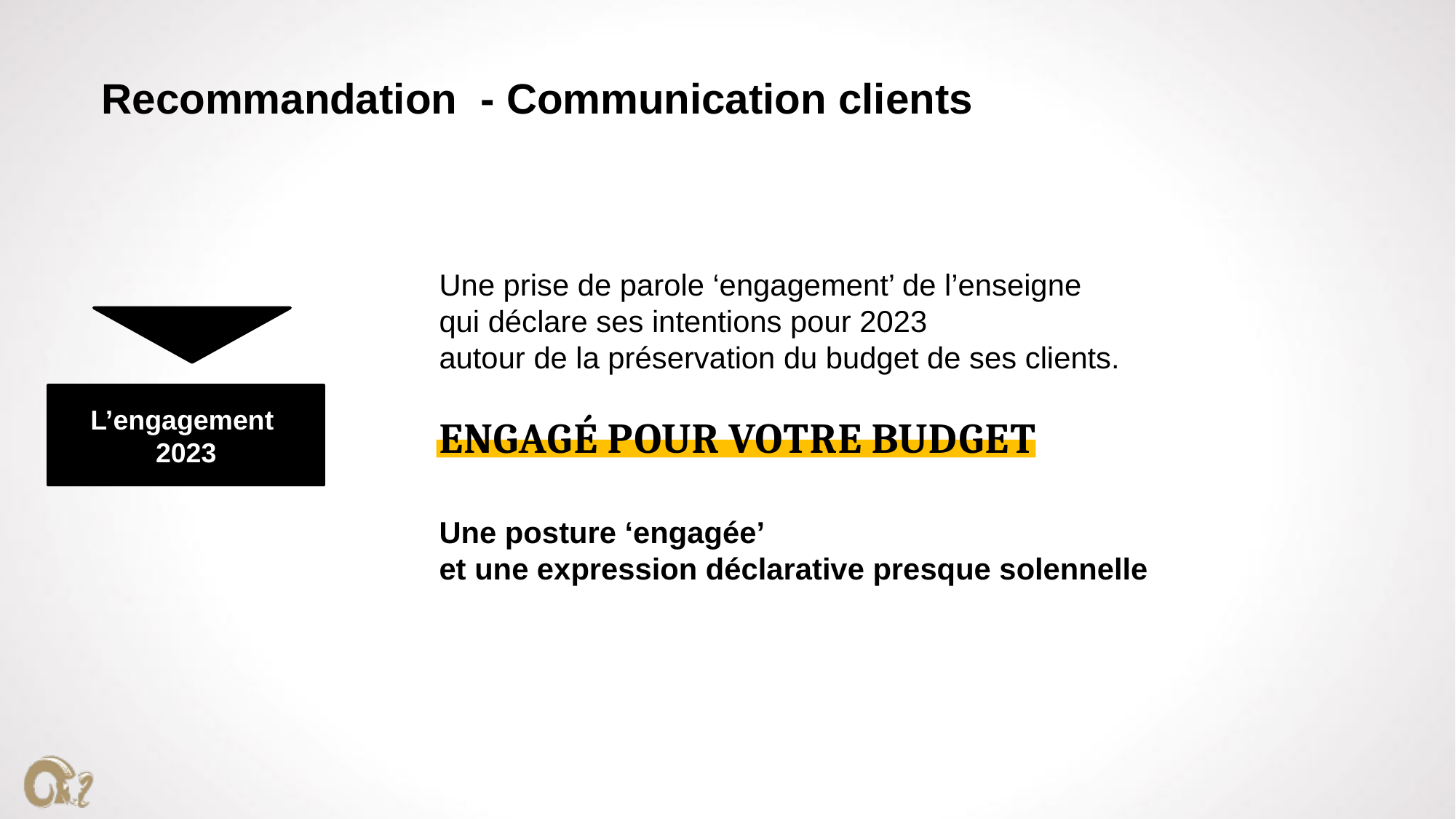

Recommandation  - Communication clients

Une prise de parole ‘engagement’ de l’enseigne
qui déclare ses intentions pour 2023
autour de la préservation du budget de ses clients.

ENGAGÉ POUR VOTRE BUDGET

Une posture ‘engagée’
et une expression déclarative presque solennelle

L’engagement
2023